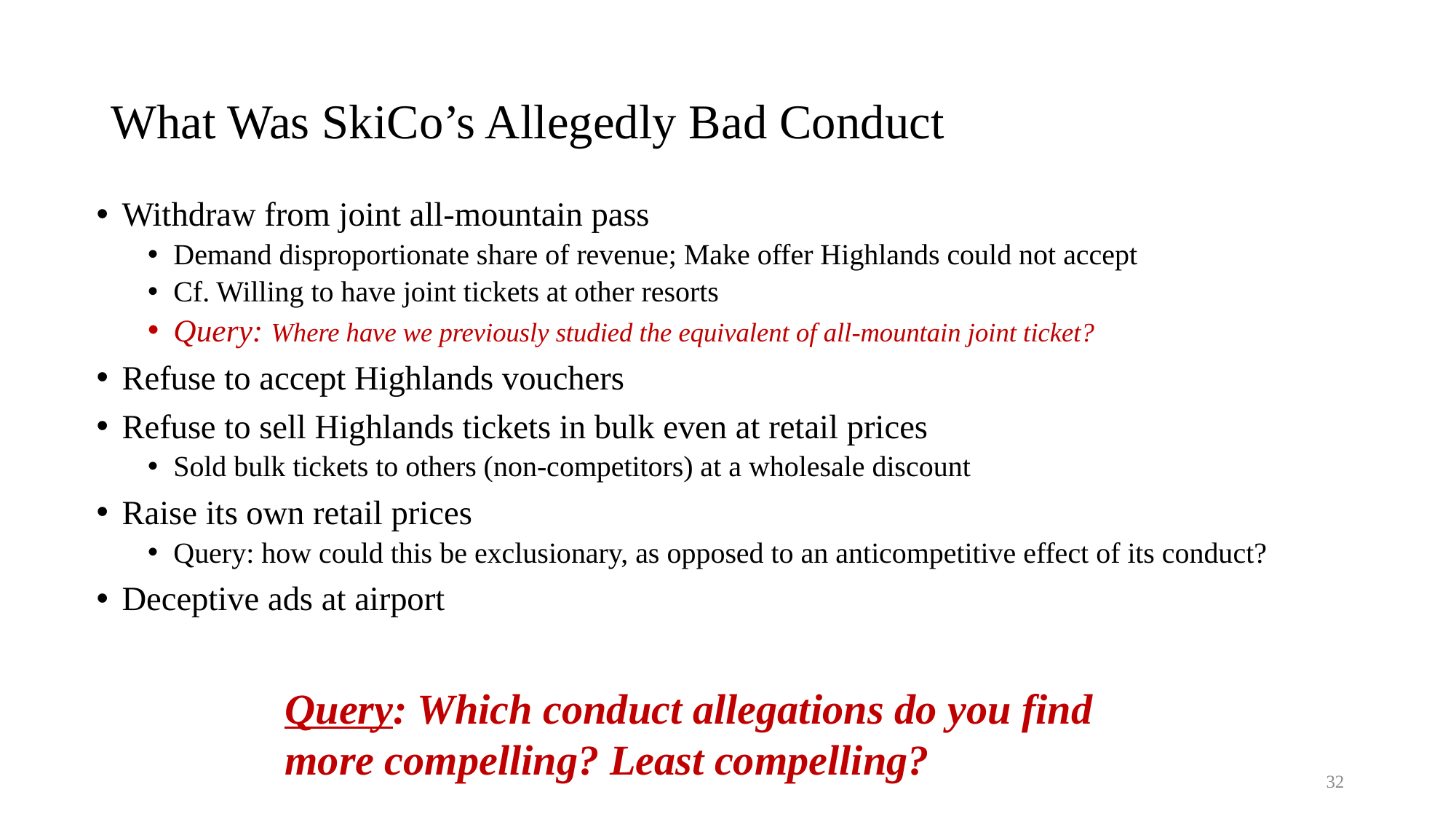

# What Was SkiCo’s Allegedly Bad Conduct
Withdraw from joint all-mountain pass
Demand disproportionate share of revenue; Make offer Highlands could not accept
Cf. Willing to have joint tickets at other resorts
Query: Where have we previously studied the equivalent of all-mountain joint ticket?
Refuse to accept Highlands vouchers
Refuse to sell Highlands tickets in bulk even at retail prices
Sold bulk tickets to others (non-competitors) at a wholesale discount
Raise its own retail prices
Query: how could this be exclusionary, as opposed to an anticompetitive effect of its conduct?
Deceptive ads at airport
Query: Which conduct allegations do you find more compelling? Least compelling?
32